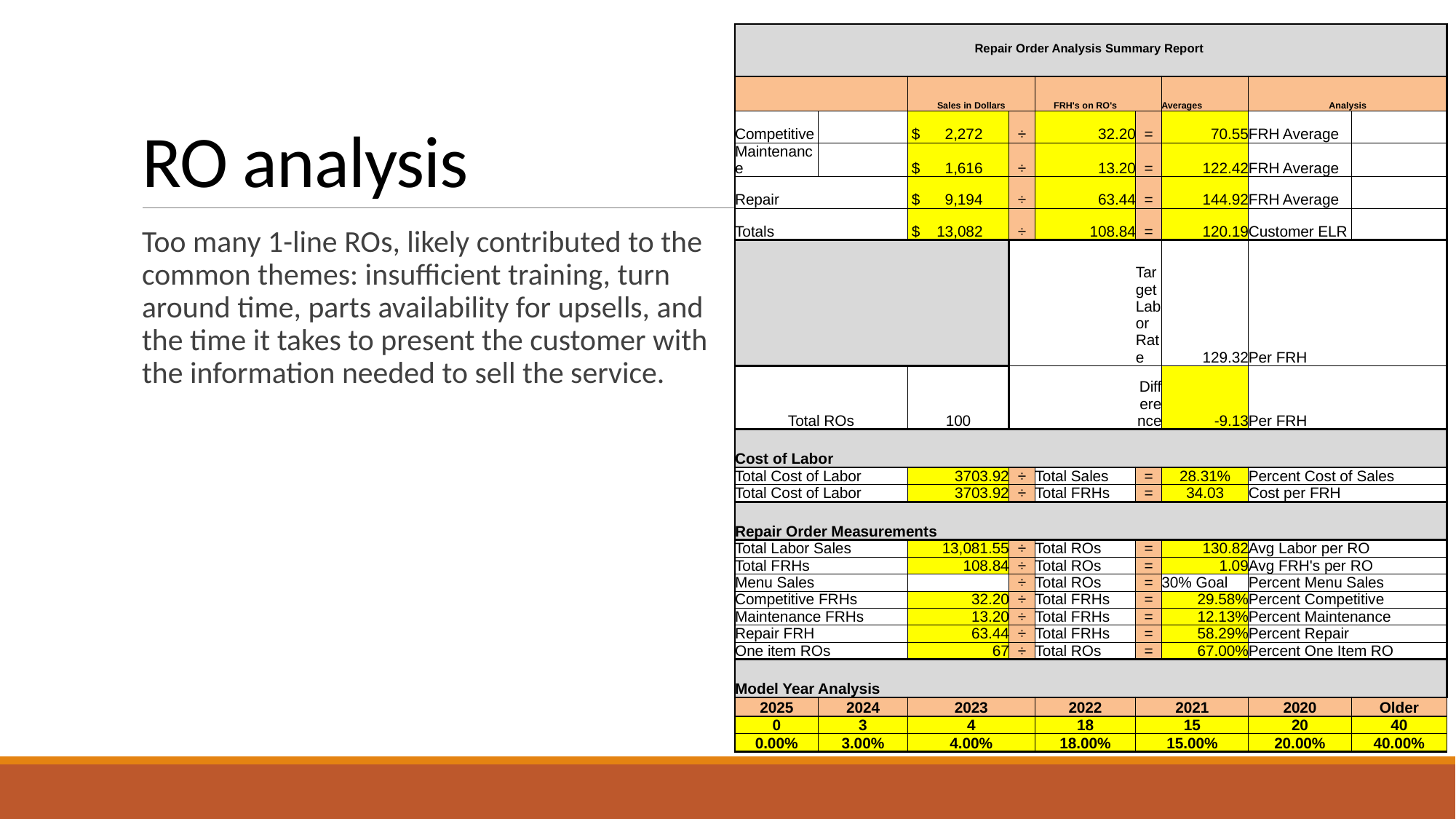

| Repair Order Analysis Summary Report |  |  |  |  |  |  |  |  |
| --- | --- | --- | --- | --- | --- | --- | --- | --- |
|  |  |  |  |  |  |  |  |  |
|  |  | Sales in Dollars |  | FRH's on RO's |  |  |  |  |
|  |  |  |  |  |  | Averages | Analysis |  |
| Competitive |  | $ 2,272 | ÷ | 32.20 | = | 70.55 | FRH Average |  |
| Maintenance |  | $ 1,616 | ÷ | 13.20 | = | 122.42 | FRH Average |  |
| Repair |  | $ 9,194 | ÷ | 63.44 | = | 144.92 | FRH Average |  |
| Totals |  | $ 13,082 | ÷ | 108.84 | = | 120.19 | Customer ELR |  |
|  |  |  |  |  | Target Labor Rate | 129.32 | Per FRH |  |
| Total ROs |  | 100 |  |  | Difference | -9.13 | Per FRH |  |
|  |  |  |  |  |  |  |  |  |
| Cost of Labor |  |  |  |  |  |  |  |  |
| Total Cost of Labor |  | 3703.92 | ÷ | Total Sales | = | 28.31% | Percent Cost of Sales |  |
| Total Cost of Labor |  | 3703.92 | ÷ | Total FRHs | = | 34.03 | Cost per FRH |  |
|  |  |  |  |  |  |  |  |  |
| Repair Order Measurements |  |  |  |  |  |  |  |  |
| Total Labor Sales |  | 13,081.55 | ÷ | Total ROs | = | 130.82 | Avg Labor per RO |  |
| Total FRHs |  | 108.84 | ÷ | Total ROs | = | 1.09 | Avg FRH's per RO |  |
| Menu Sales |  |  | ÷ | Total ROs | = | 30% Goal | Percent Menu Sales |  |
| Competitive FRHs |  | 32.20 | ÷ | Total FRHs | = | 29.58% | Percent Competitive |  |
| Maintenance FRHs |  | 13.20 | ÷ | Total FRHs | = | 12.13% | Percent Maintenance |  |
| Repair FRH |  | 63.44 | ÷ | Total FRHs | = | 58.29% | Percent Repair |  |
| One item ROs |  | 67 | ÷ | Total ROs | = | 67.00% | Percent One Item RO |  |
|  |  |  |  |  |  |  |  |  |
| Model Year Analysis |  |  |  |  |  |  |  |  |
| 2025 | 2024 | 2023 |  | 2022 | 2021 |  | 2020 | Older |
| 0 | 3 | 4 |  | 18 | 15 |  | 20 | 40 |
| 0.00% | 3.00% | 4.00% |  | 18.00% | 15.00% |  | 20.00% | 40.00% |
# RO analysis
Too many 1-line ROs, likely contributed to the common themes: insufficient training, turn around time, parts availability for upsells, and the time it takes to present the customer with the information needed to sell the service.